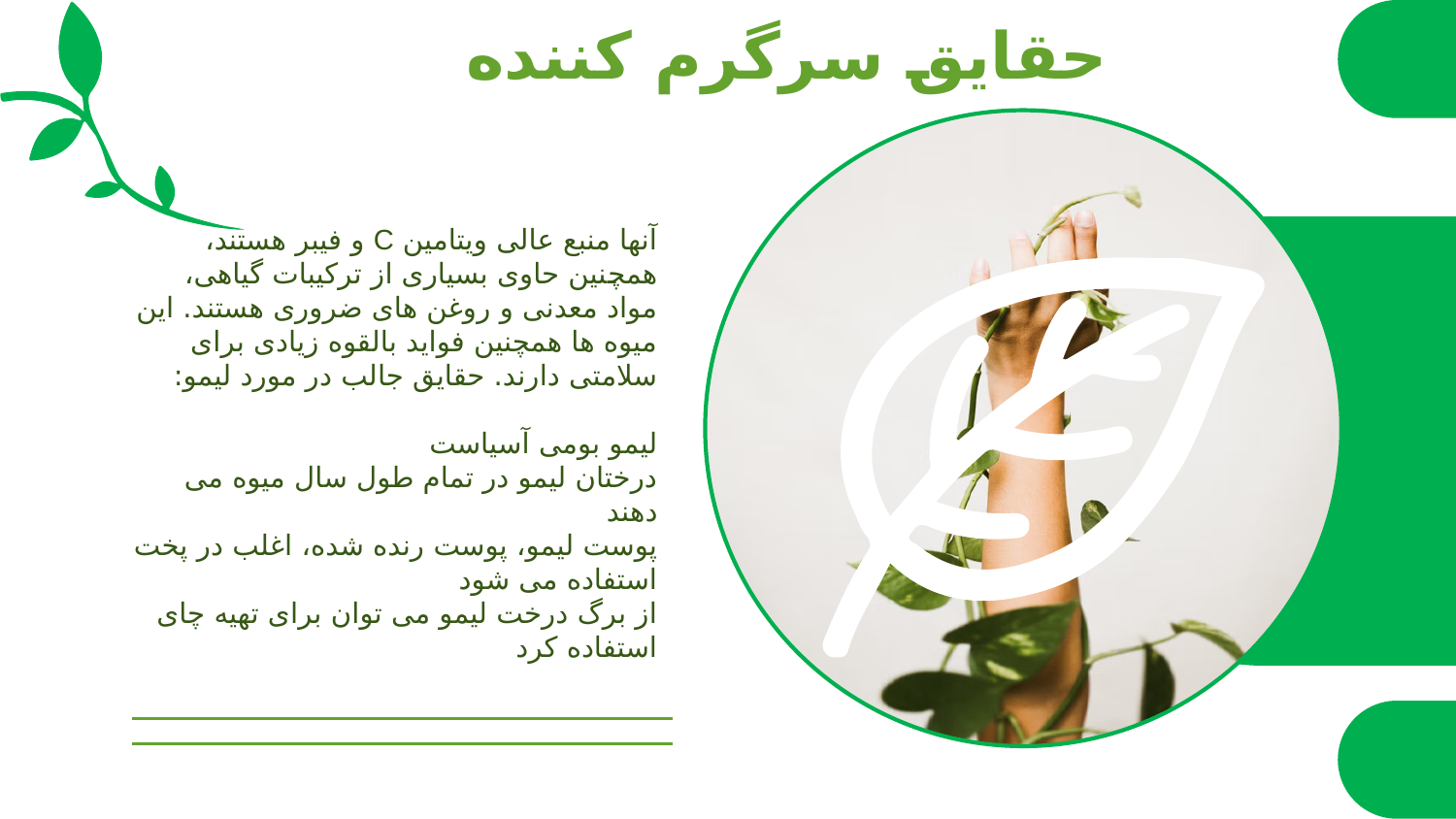

# حقایق سرگرم کننده

آنها منبع عالی ویتامین C و فیبر هستند، همچنین حاوی بسیاری از ترکیبات گیاهی، مواد معدنی و روغن های ضروری هستند. این میوه ها همچنین فواید بالقوه زیادی برای سلامتی دارند. حقایق جالب در مورد لیمو:

لیمو بومی آسیاست
درختان لیمو در تمام طول سال میوه می دهند
پوست لیمو، پوست رنده شده، اغلب در پخت استفاده می شود
از برگ درخت لیمو می توان برای تهیه چای استفاده کرد